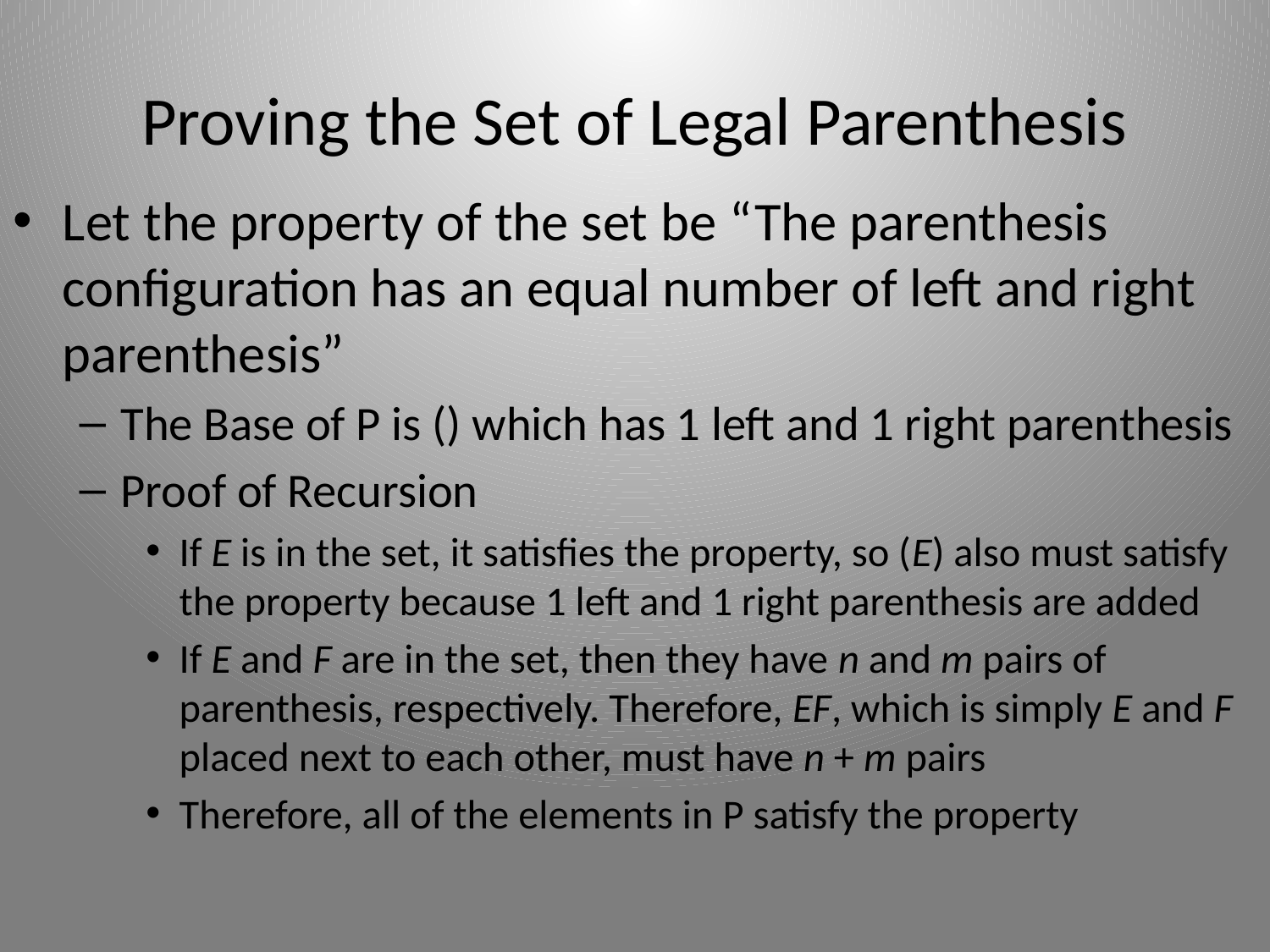

# Proving the Set of Legal Parenthesis
Let the property of the set be “The parenthesis configuration has an equal number of left and right parenthesis”
The Base of P is () which has 1 left and 1 right parenthesis
Proof of Recursion
If E is in the set, it satisfies the property, so (E) also must satisfy the property because 1 left and 1 right parenthesis are added
If E and F are in the set, then they have n and m pairs of parenthesis, respectively. Therefore, EF, which is simply E and F placed next to each other, must have n + m pairs
Therefore, all of the elements in P satisfy the property